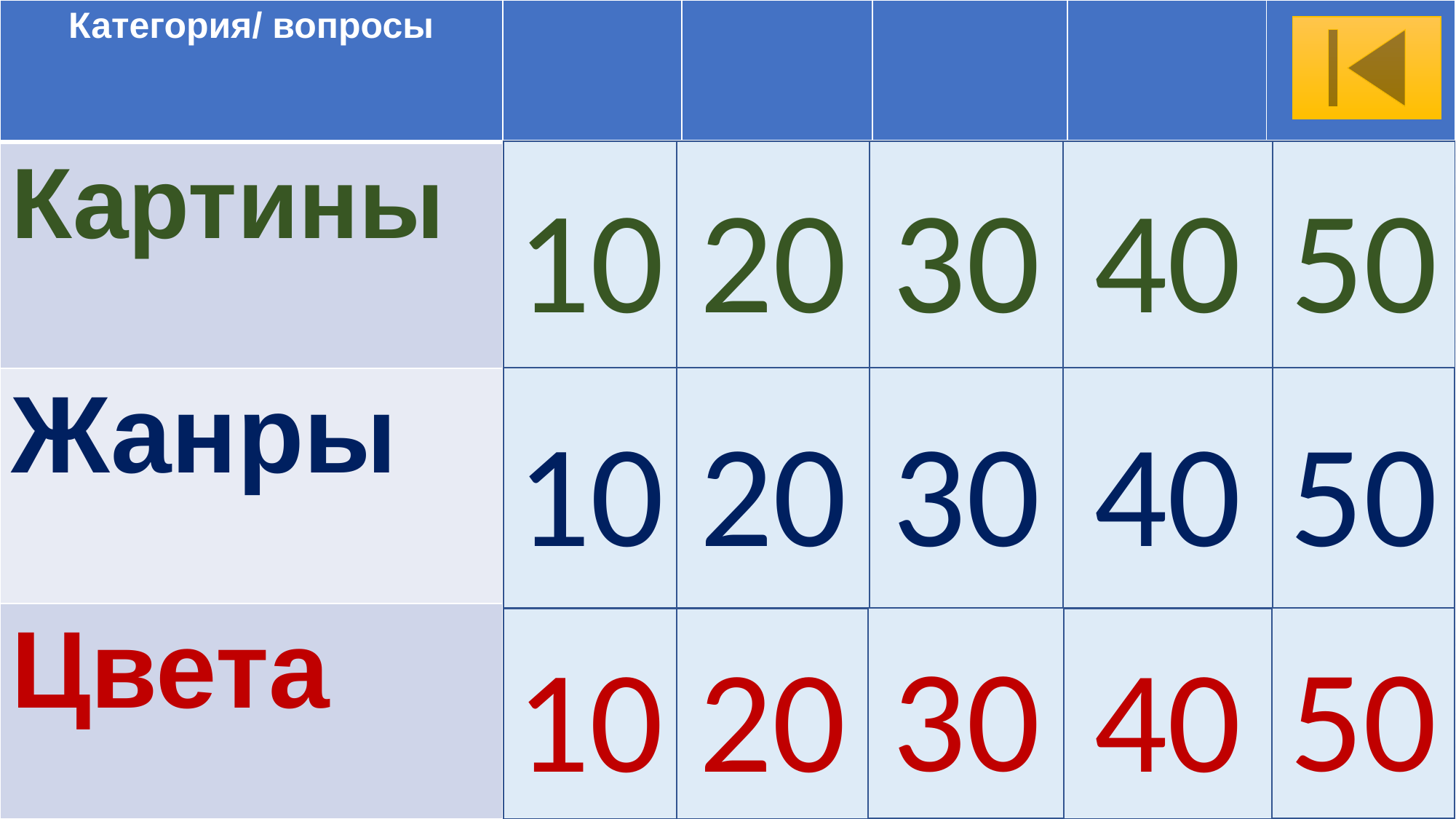

| Категория/ вопросы |  |  |  |  |  |
| --- | --- | --- | --- | --- | --- |
| Картины |  |  |  |  |  |
| Жанры |  |  |  |  |  |
| Цвета |  |  |  |  |  |

10
20
30
40
50
10
20
30
40
50
50
30
10
20
40